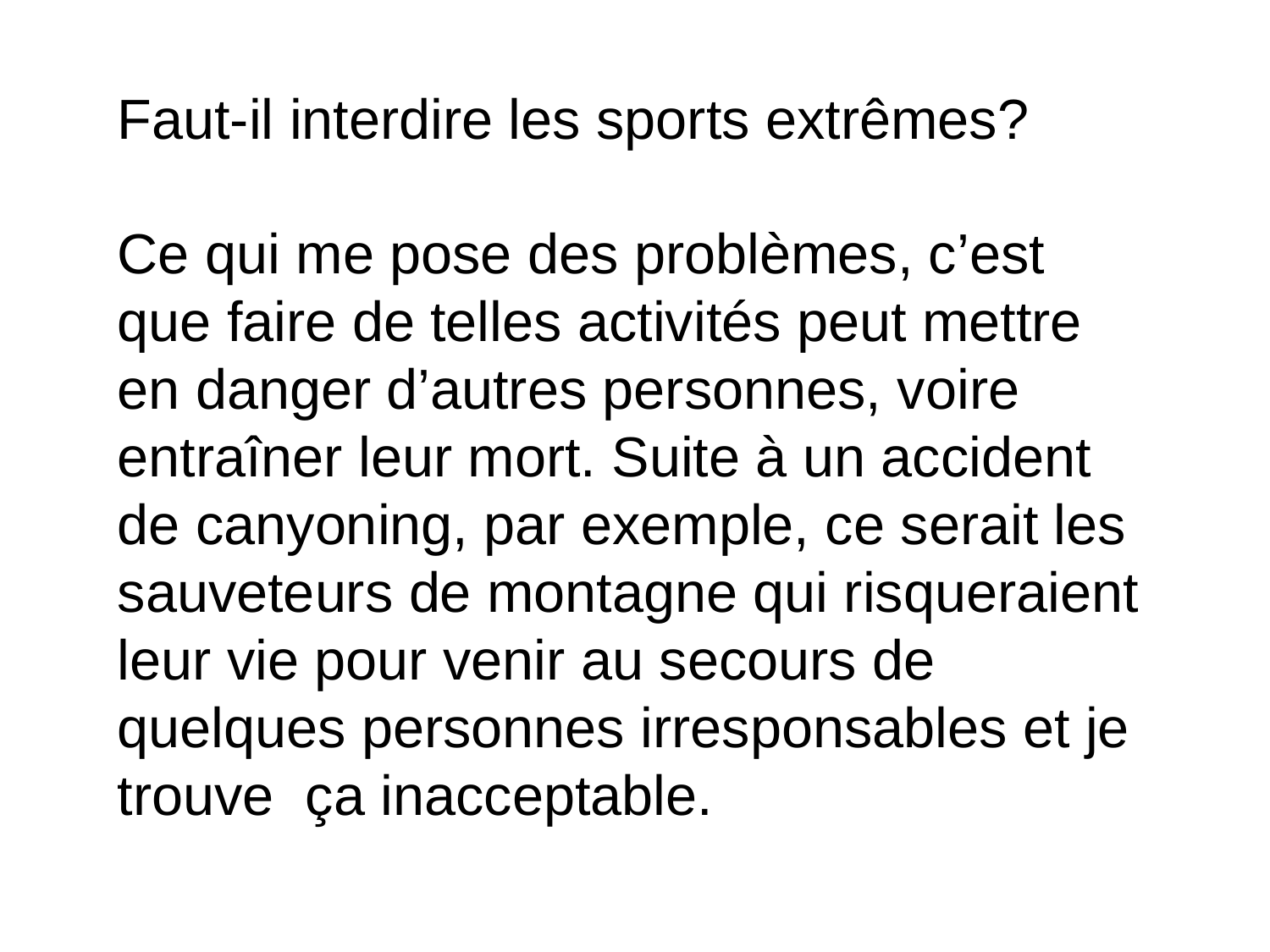

Faut-il interdire les sports extrêmes?

Ce qui me pose des problèmes, c’est que faire de telles activités peut mettre en danger d’autres personnes, voire entraîner leur mort. Suite à un accident de canyoning, par exemple, ce serait les sauveteurs de montagne qui risqueraient leur vie pour venir au secours de quelques personnes irresponsables et je trouve  ça inacceptable.